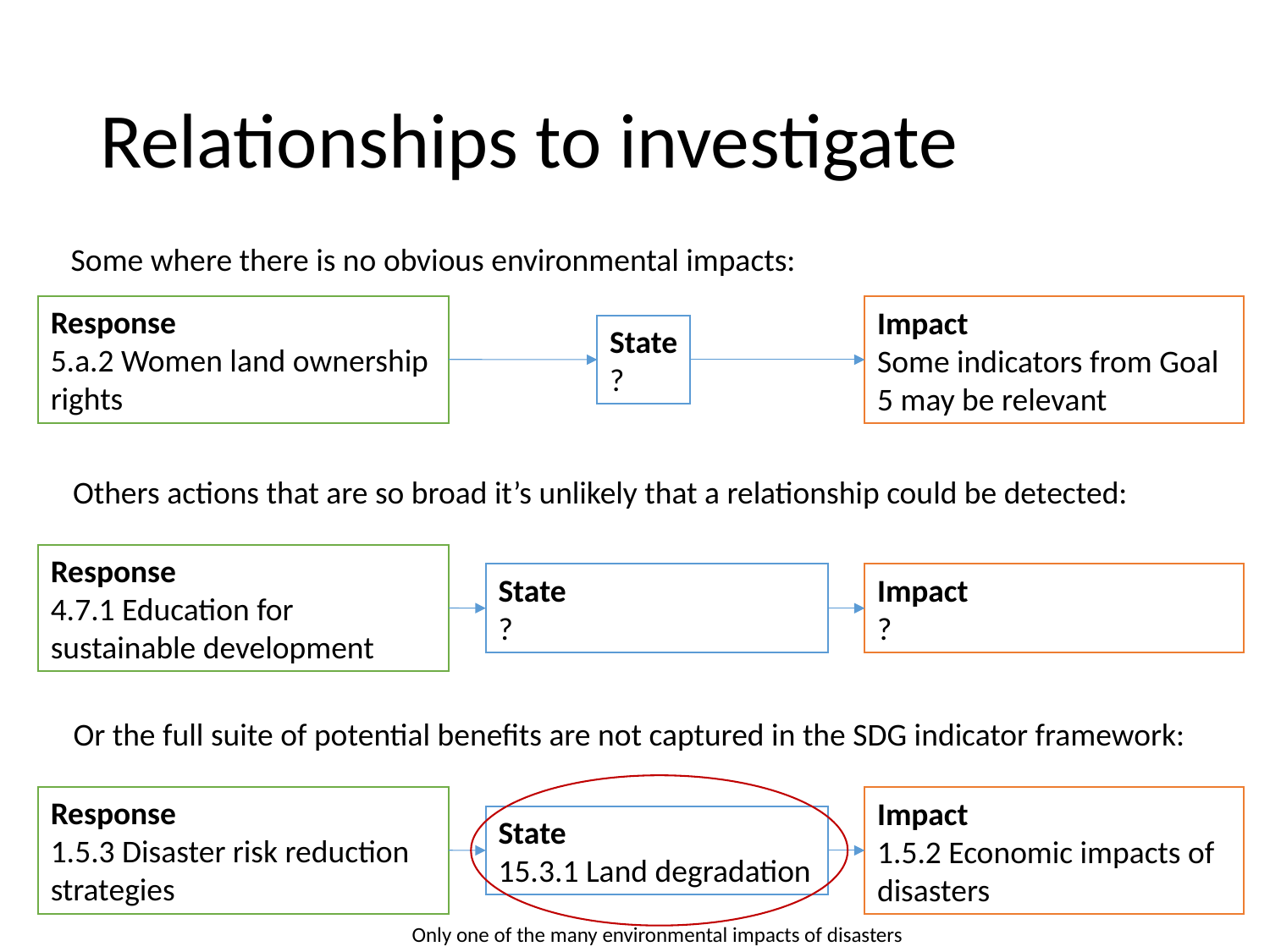

# Relationships to investigate
Some where there is no obvious environmental impacts:
Response
5.a.2 Women land ownership rights
Impact
Some indicators from Goal 5 may be relevant
State
?
Others actions that are so broad it’s unlikely that a relationship could be detected:
Response
4.7.1 Education for sustainable development
State
?
Impact
?
Or the full suite of potential benefits are not captured in the SDG indicator framework:

Response
1.5.3 Disaster risk reduction strategies
Impact
1.5.2 Economic impacts of disasters
State
15.3.1 Land degradation
Only one of the many environmental impacts of disasters